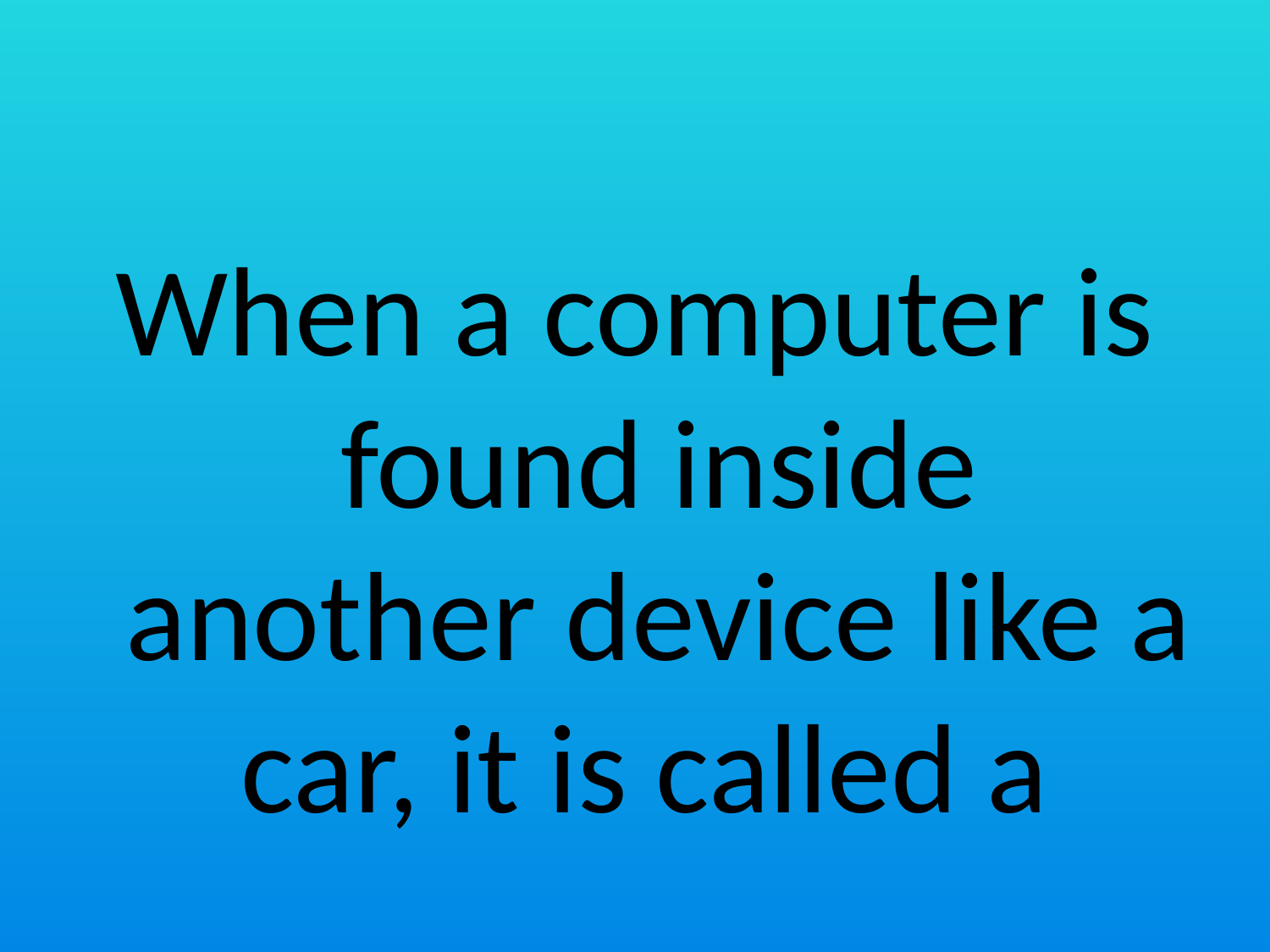

#
When a computer is found inside another device like a car, it is called a